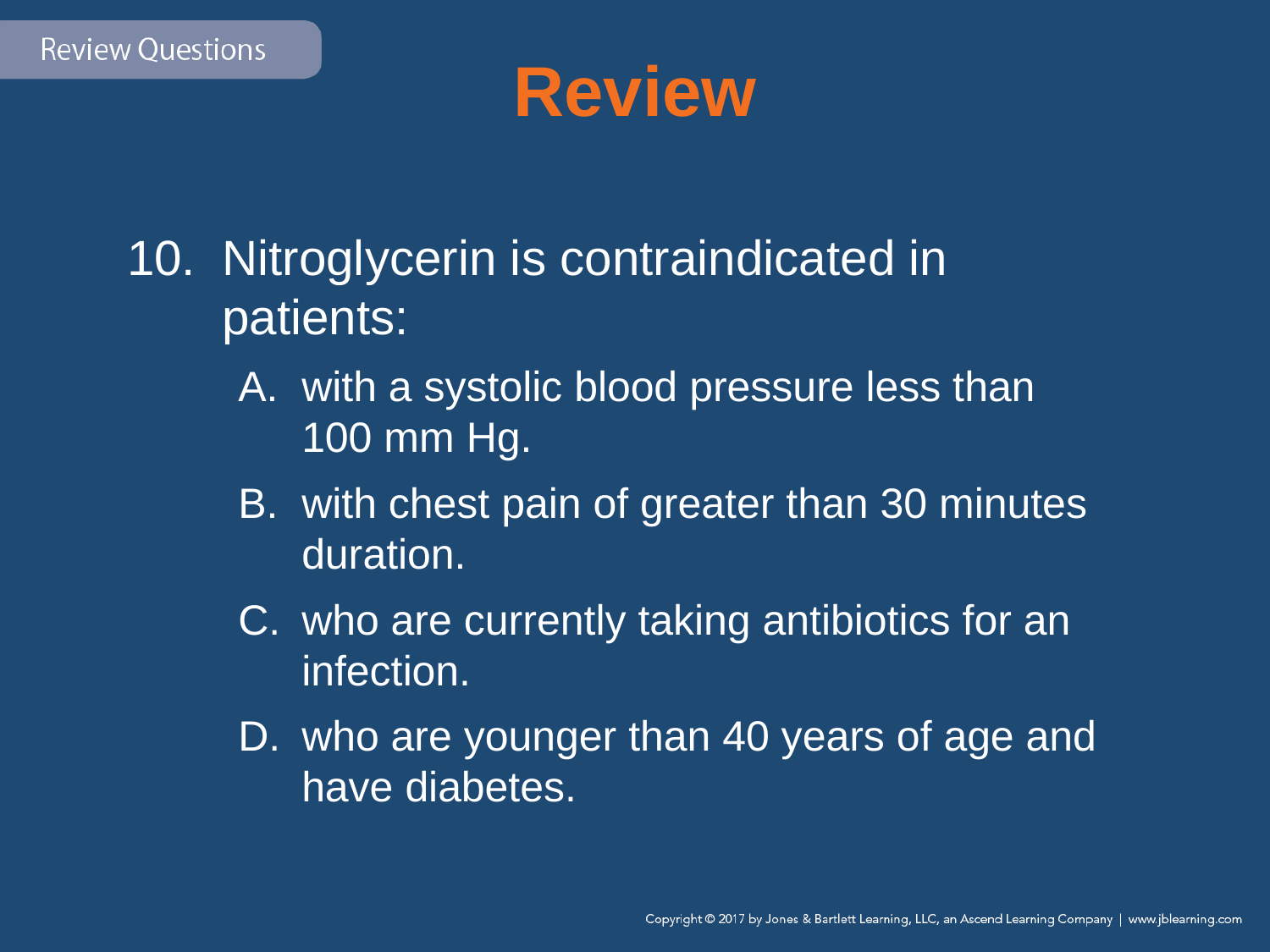

# Review
Nitroglycerin is contraindicated in patients:
with a systolic blood pressure less than
100 mm Hg.
with chest pain of greater than 30 minutes duration.
who are currently taking antibiotics for an infection.
who are younger than 40 years of age and have diabetes.